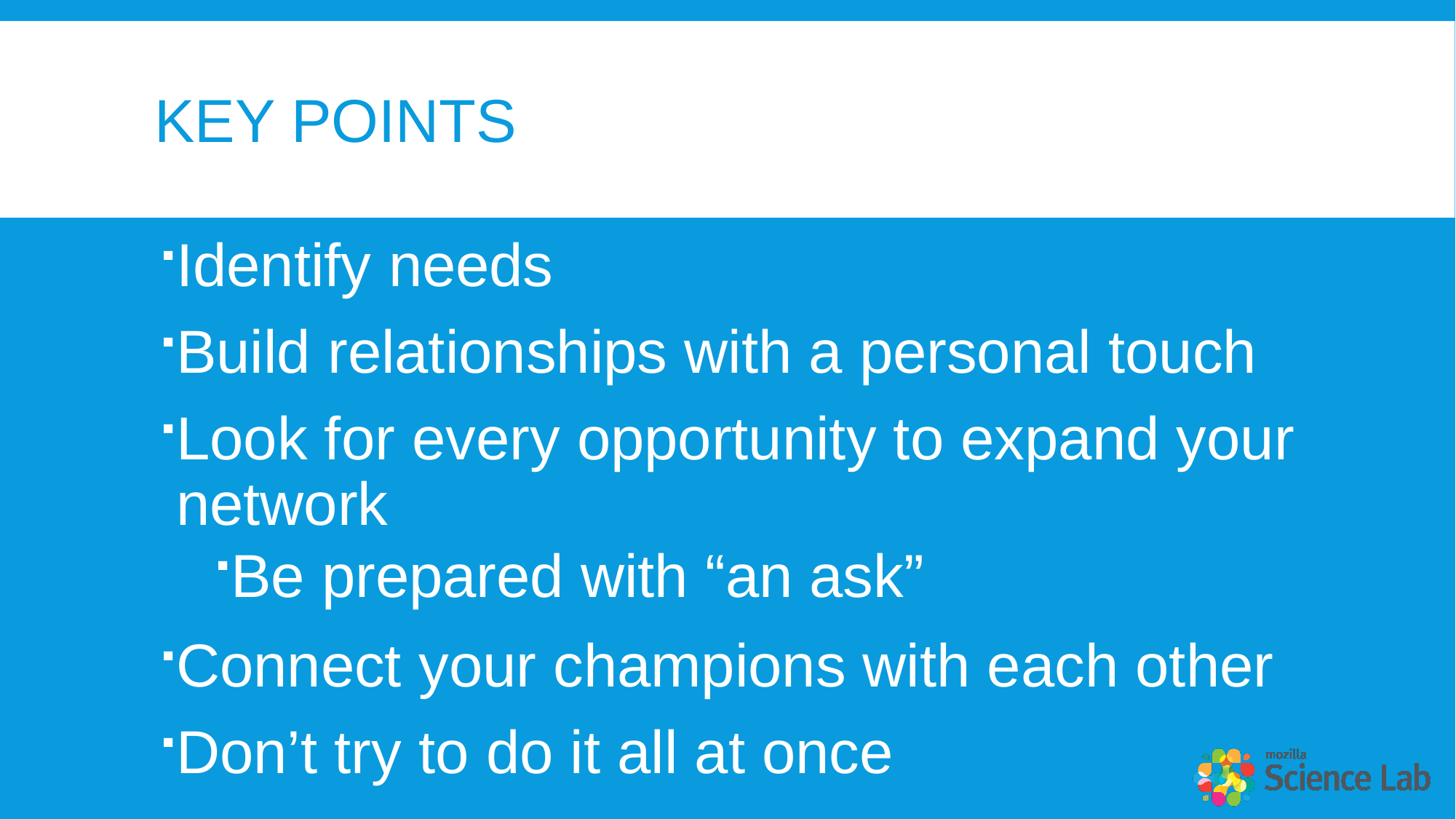

# Key points
Identify needs
Build relationships with a personal touch
Look for every opportunity to expand your network
Be prepared with “an ask”
Connect your champions with each other
Don’t try to do it all at once